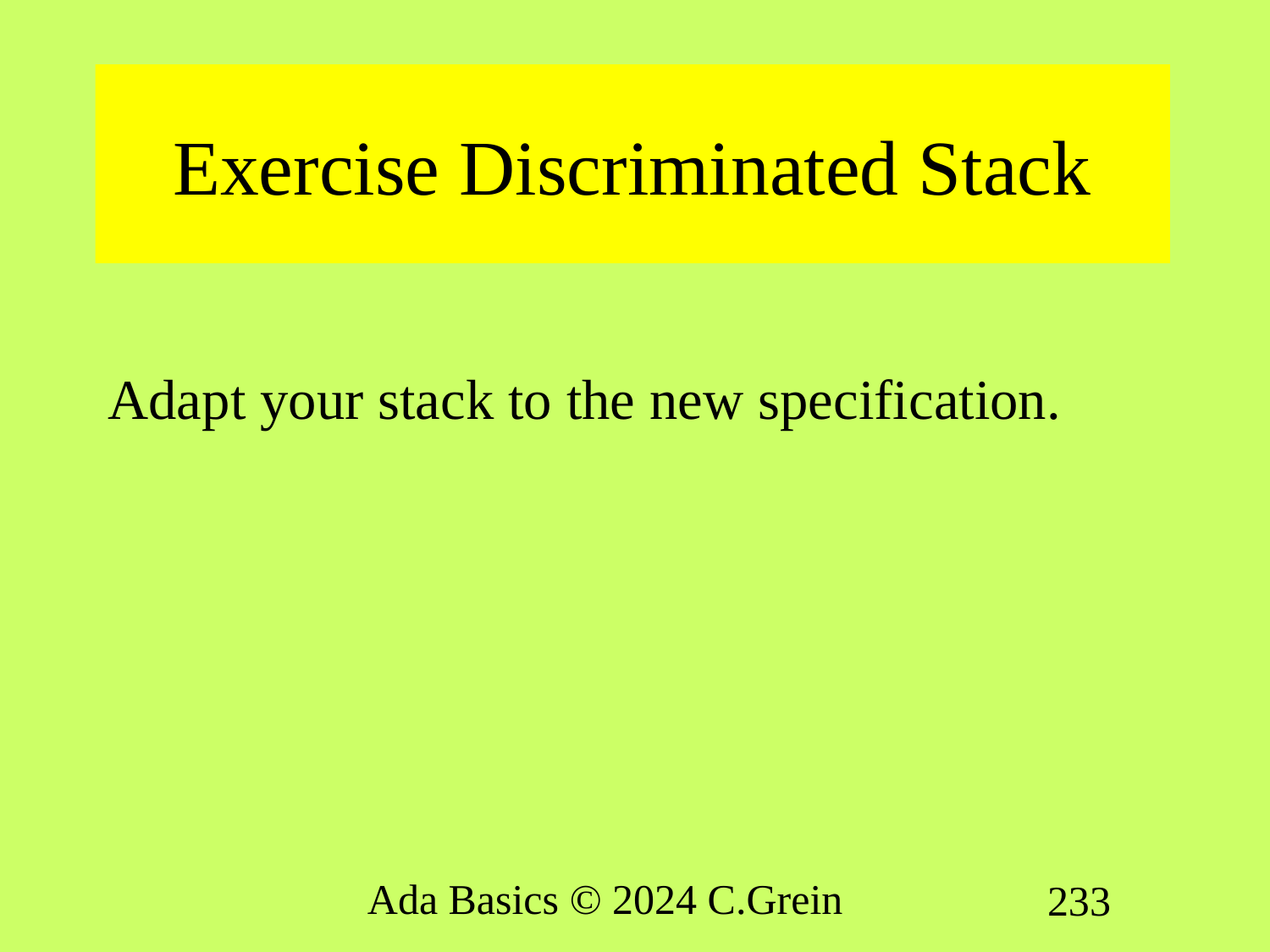

# Exercise Discriminated Stack
Adapt your stack to the new specification.
Ada Basics © 2024 C.Grein
233